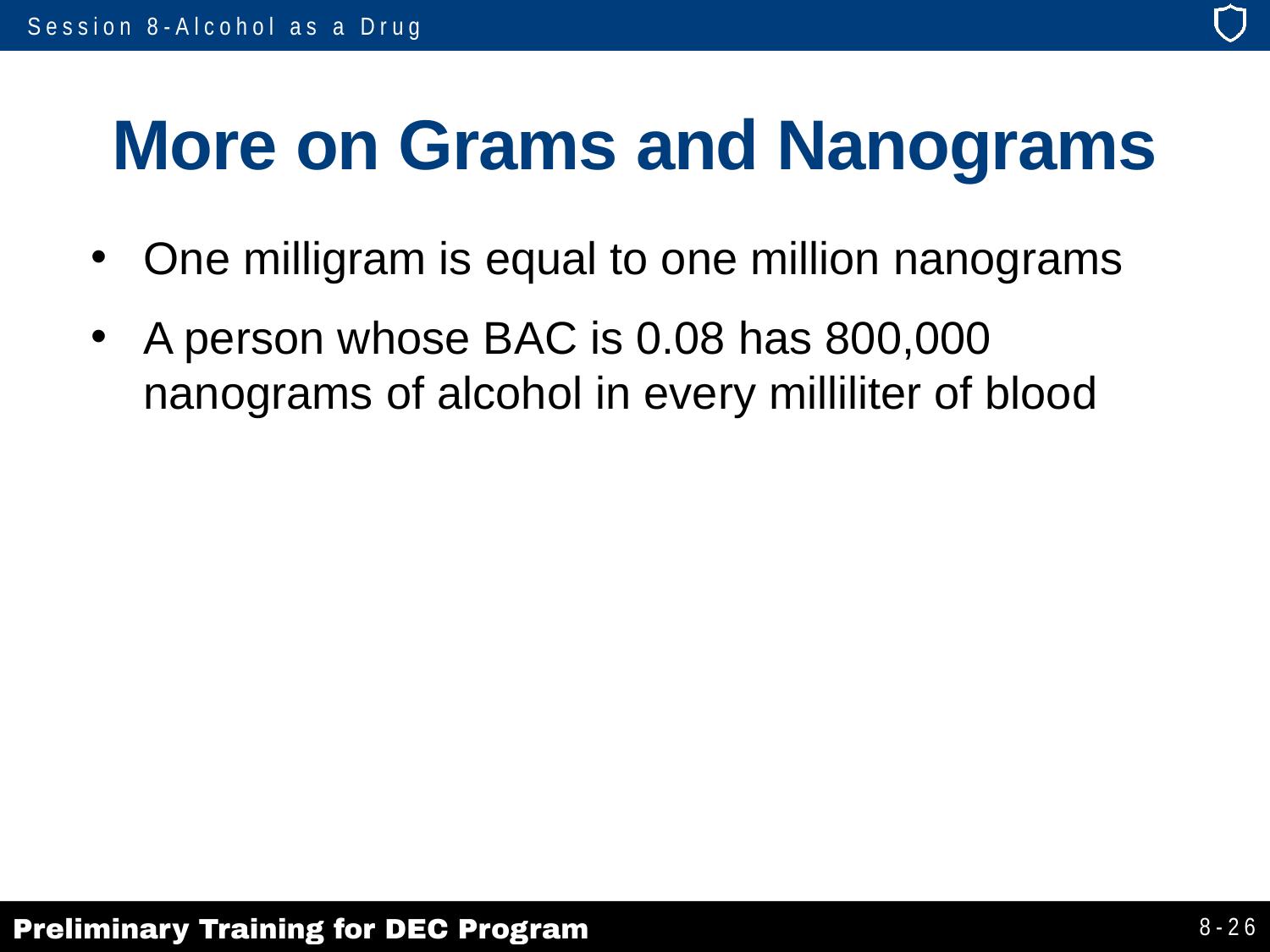

# More on Grams and Nanograms
One milligram is equal to one million nanograms
A person whose BAC is 0.08 has 800,000 nanograms of alcohol in every milliliter of blood

8-26